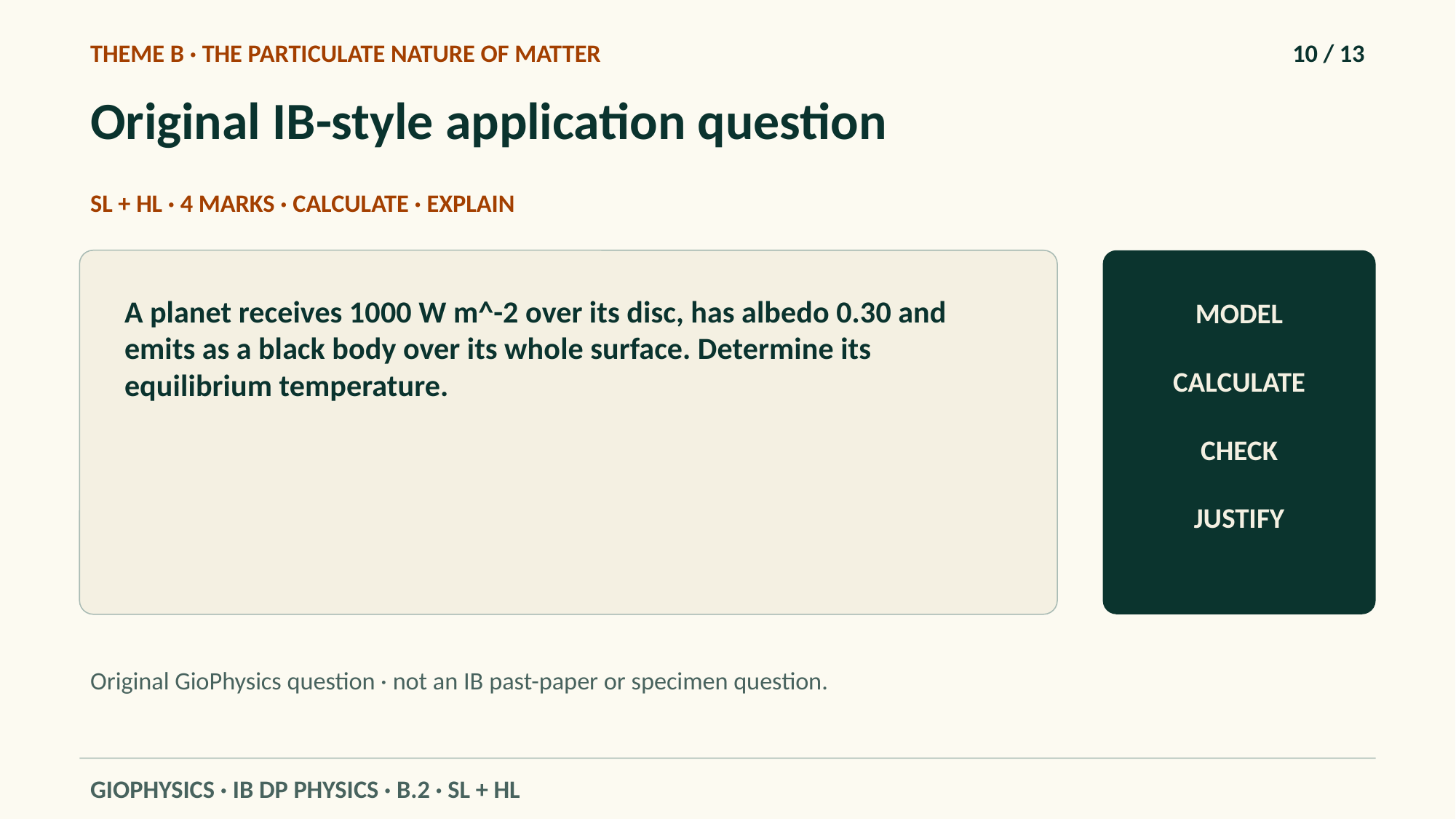

THEME B · THE PARTICULATE NATURE OF MATTER
10 / 13
Original IB-style application question
SL + HL · 4 MARKS · CALCULATE · EXPLAIN

A planet receives 1000 W m^-2 over its disc, has albedo 0.30 and emits as a black body over its whole surface. Determine its equilibrium temperature.
MODEL

CALCULATE

CHECK

JUSTIFY
Original GioPhysics question · not an IB past-paper or specimen question.

GIOPHYSICS · IB DP PHYSICS · B.2 · SL + HL